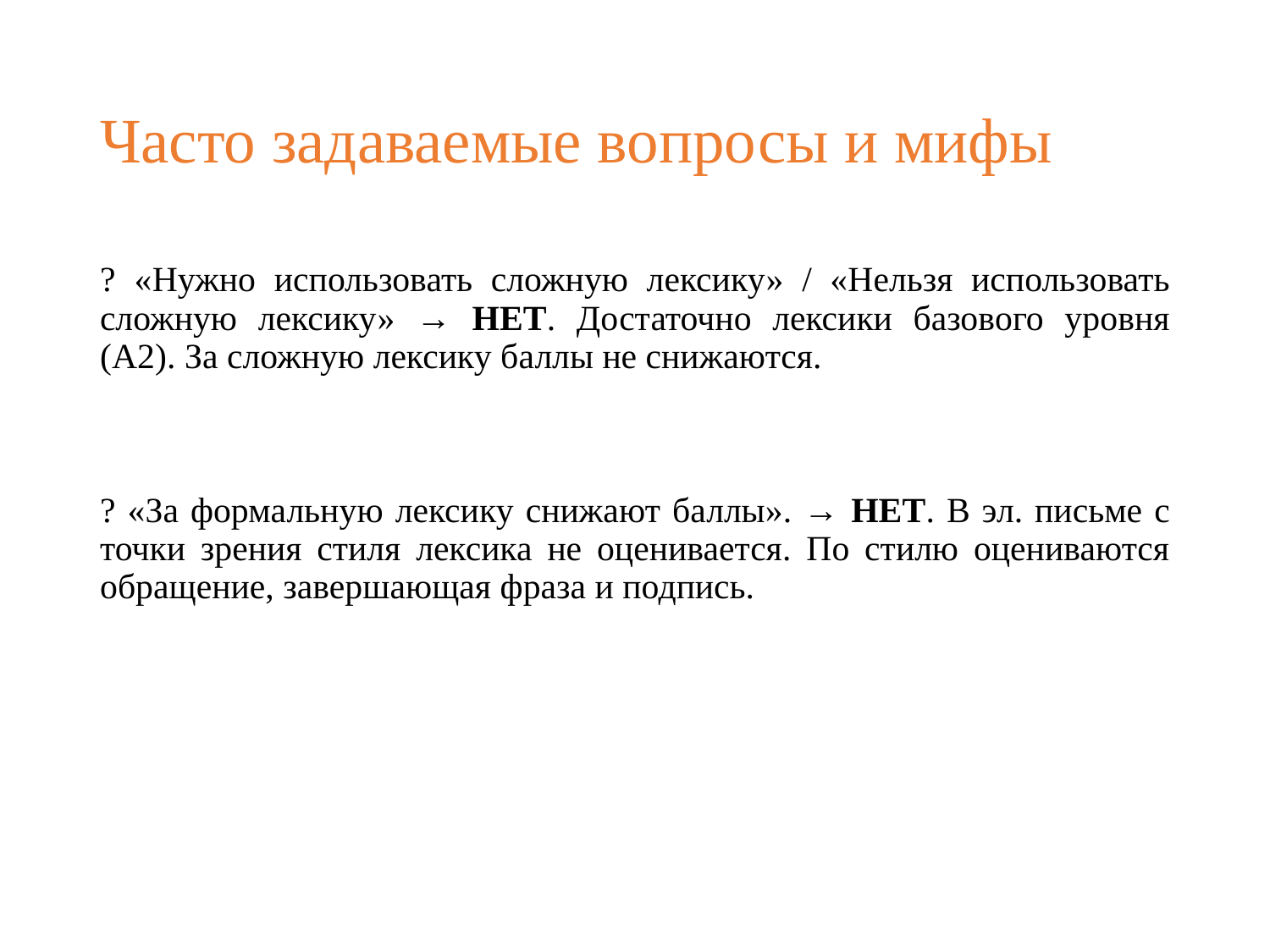

# Часто задаваемые вопросы и мифы
? «Нужно использовать сложную лексику» / «Нельзя использовать сложную лексику» → НЕТ. Достаточно лексики базового уровня (А2). За сложную лексику баллы не снижаются.

? «За формальную лексику снижают баллы». → НЕТ. В эл. письме с точки зрения стиля лексика не оценивается. По стилю оцениваются обращение, завершающая фраза и подпись.